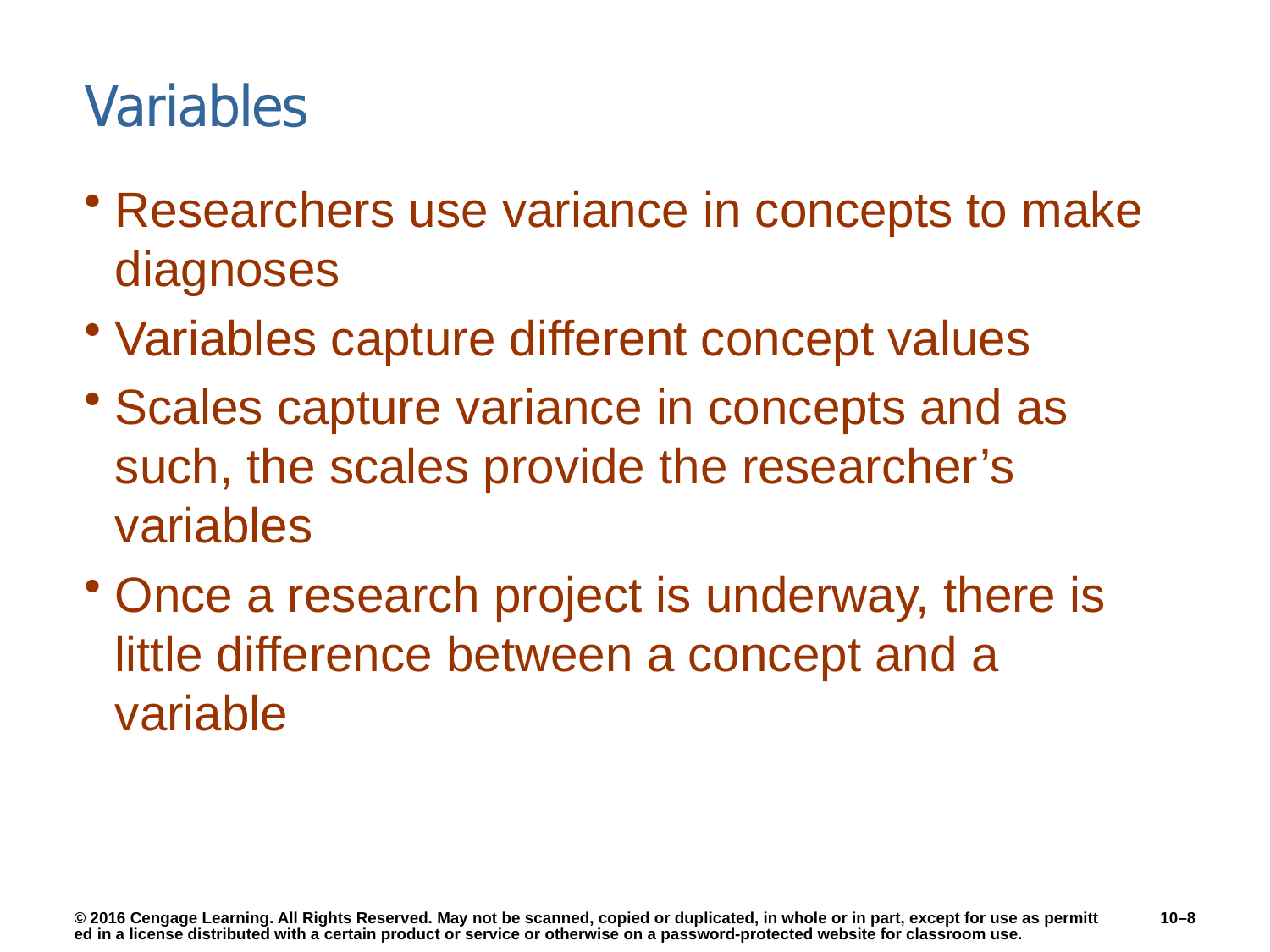

# Variables
Researchers use variance in concepts to make diagnoses
Variables capture different concept values
Scales capture variance in concepts and as such, the scales provide the researcher’s variables
Once a research project is underway, there is little difference between a concept and a variable

10–8
© 2016 Cengage Learning. All Rights Reserved. May not be scanned, copied or duplicated, in whole or in part, except for use as permitted in a license distributed with a certain product or service or otherwise on a password-protected website for classroom use.